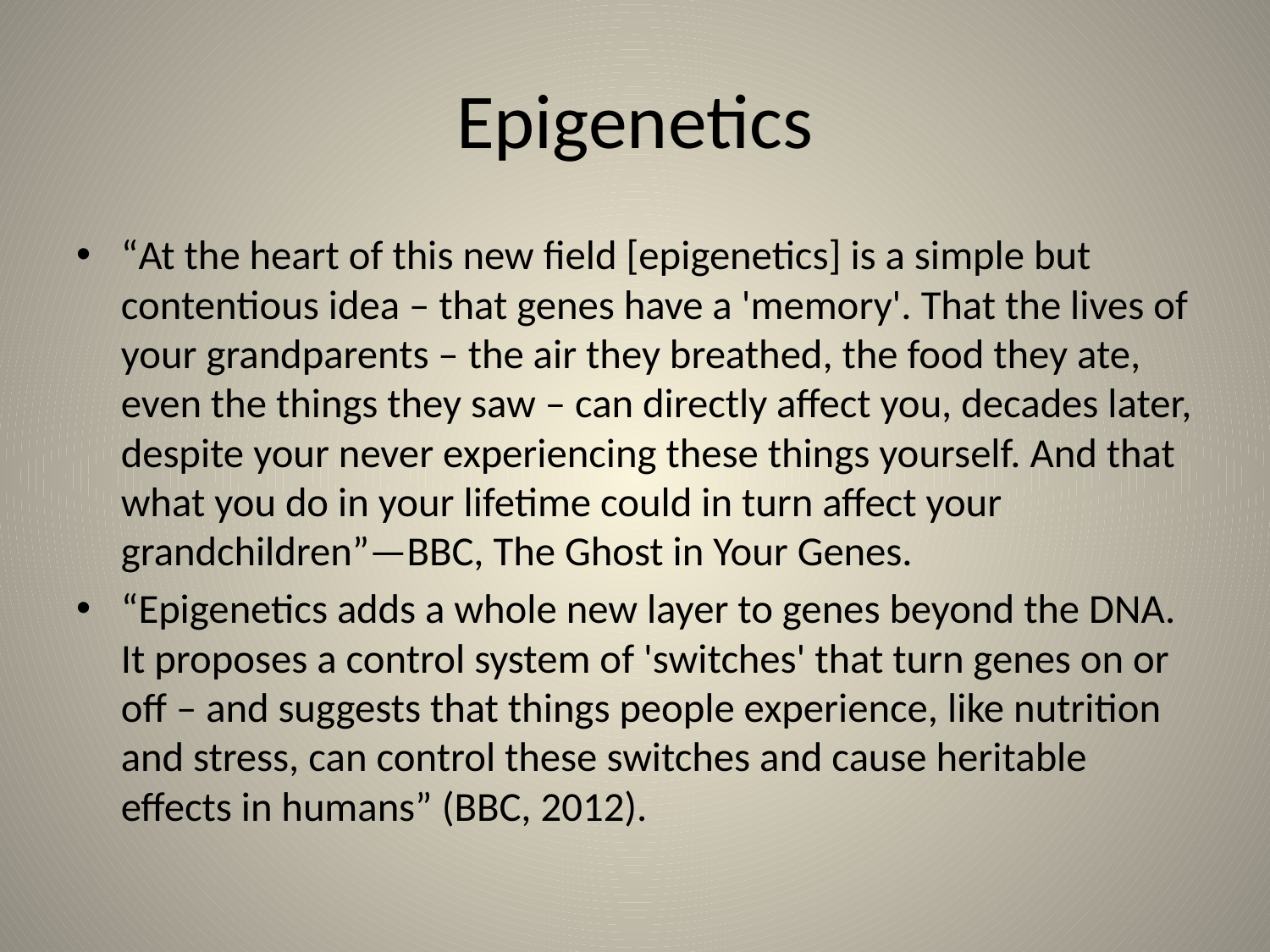

# Epigenetics
“At the heart of this new field [epigenetics] is a simple but contentious idea – that genes have a 'memory'. That the lives of your grandparents – the air they breathed, the food they ate, even the things they saw – can directly affect you, decades later, despite your never experiencing these things yourself. And that what you do in your lifetime could in turn affect your grandchildren”—BBC, The Ghost in Your Genes.
“Epigenetics adds a whole new layer to genes beyond the DNA. It proposes a control system of 'switches' that turn genes on or off – and suggests that things people experience, like nutrition and stress, can control these switches and cause heritable effects in humans” (BBC, 2012).